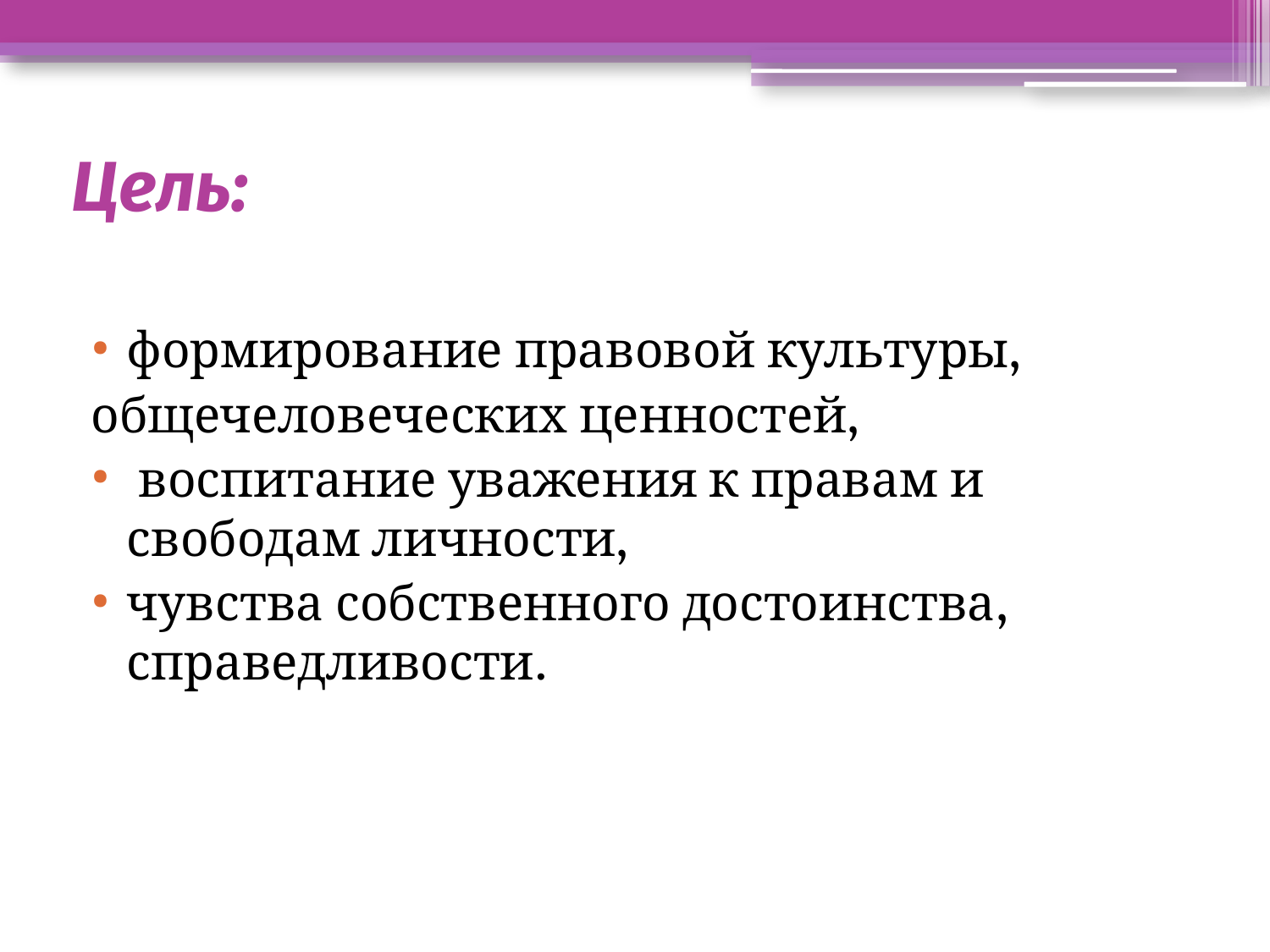

# Цель:
формирование правовой культуры,
общечеловеческих ценностей,
 воспитание уважения к правам и свободам личности,
чувства собственного достоинства, справедливости.